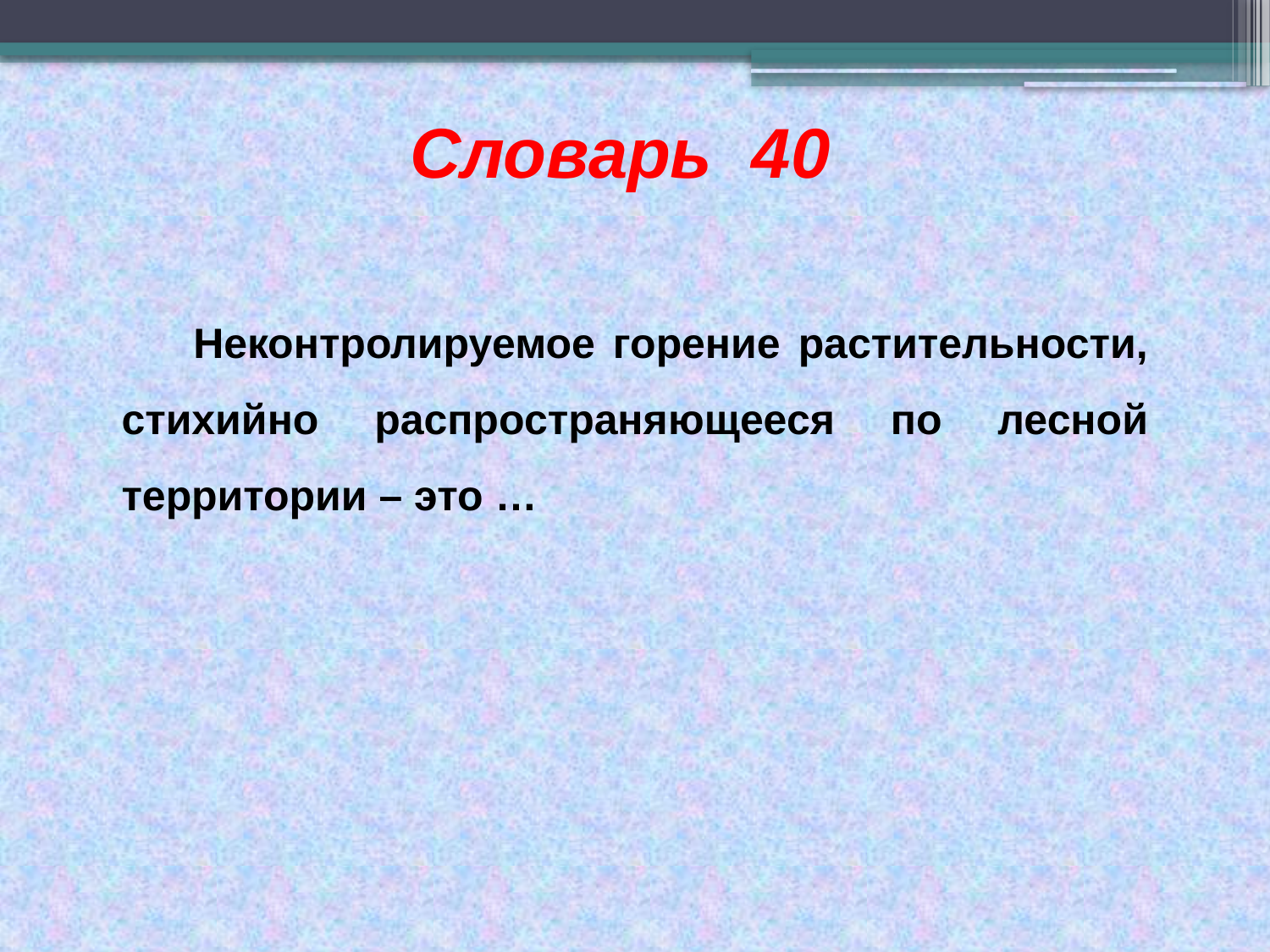

Словарь  40
    Неконтролируемое горение растительности, стихийно распространяющееся по лесной территории – это …